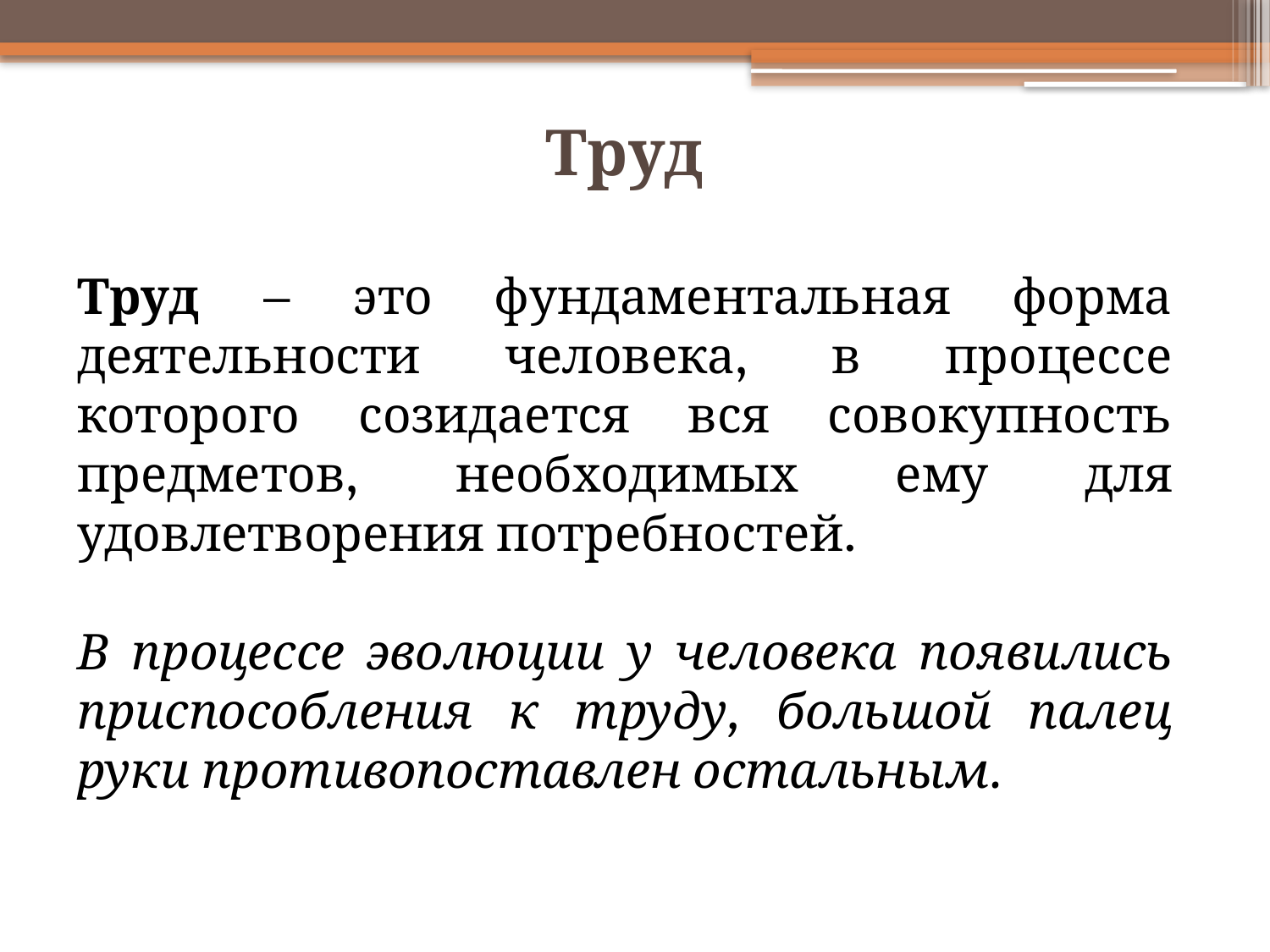

Труд

Труд – это фундаментальная форма деятельности человека, в процессе которого созидается вся совокупность предметов, необходимых ему для удовлетворения потребностей.

В процессе эволюции у человека появились приспособления к труду, большой палец руки противопоставлен остальным.